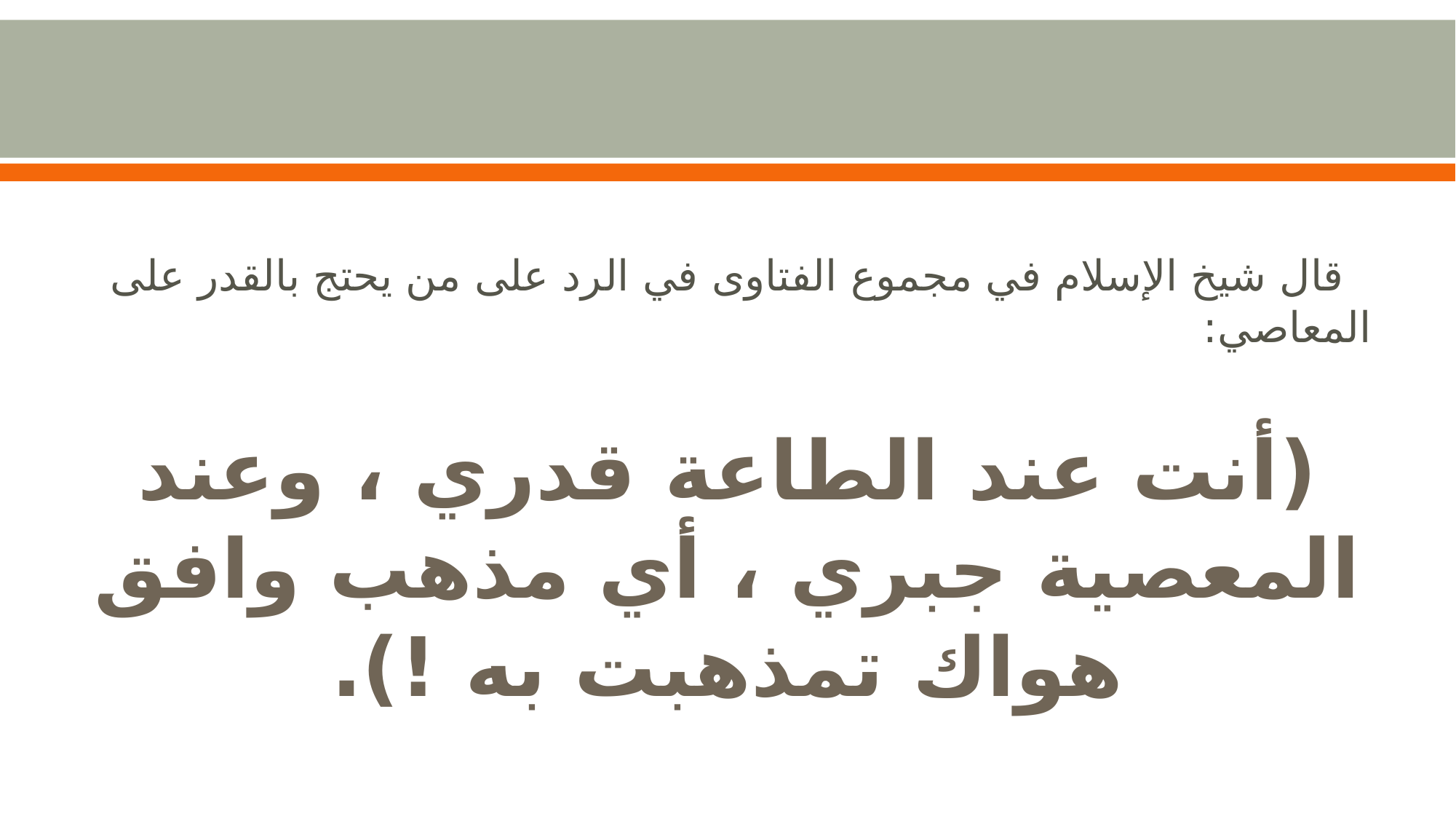

#

  قال شيخ الإسلام في مجموع الفتاوى في الرد على من يحتج بالقدر على المعاصي:

(أنت عند الطاعة قدري ، وعند المعصية جبري ، أي مذهب وافق هواك تمذهبت به !).